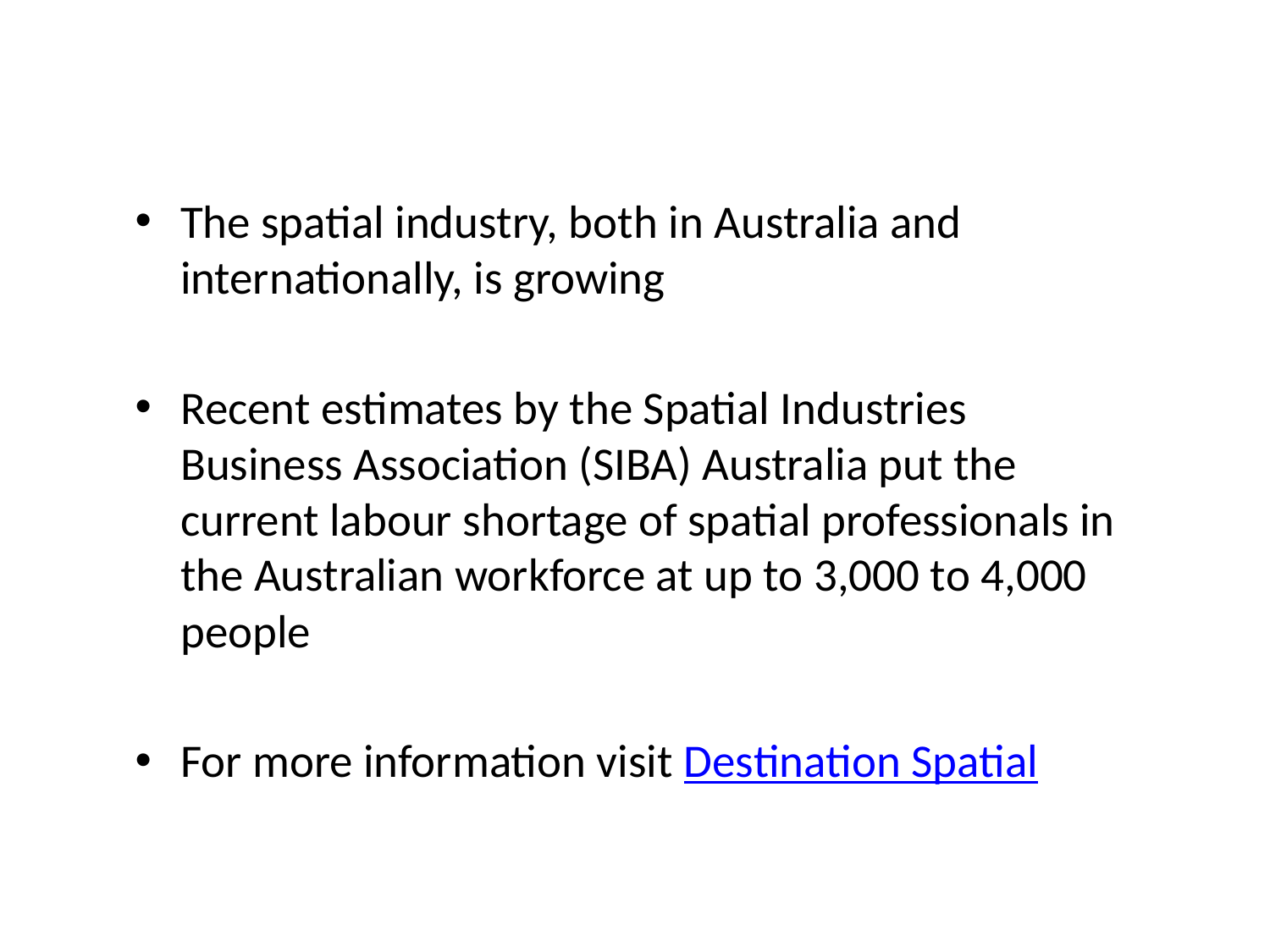

The spatial industry, both in Australia and internationally, is growing

Recent estimates by the Spatial Industries Business Association (SIBA) Australia put the current labour shortage of spatial professionals in the Australian workforce at up to 3,000 to 4,000 people

For more information visit Destination Spatial